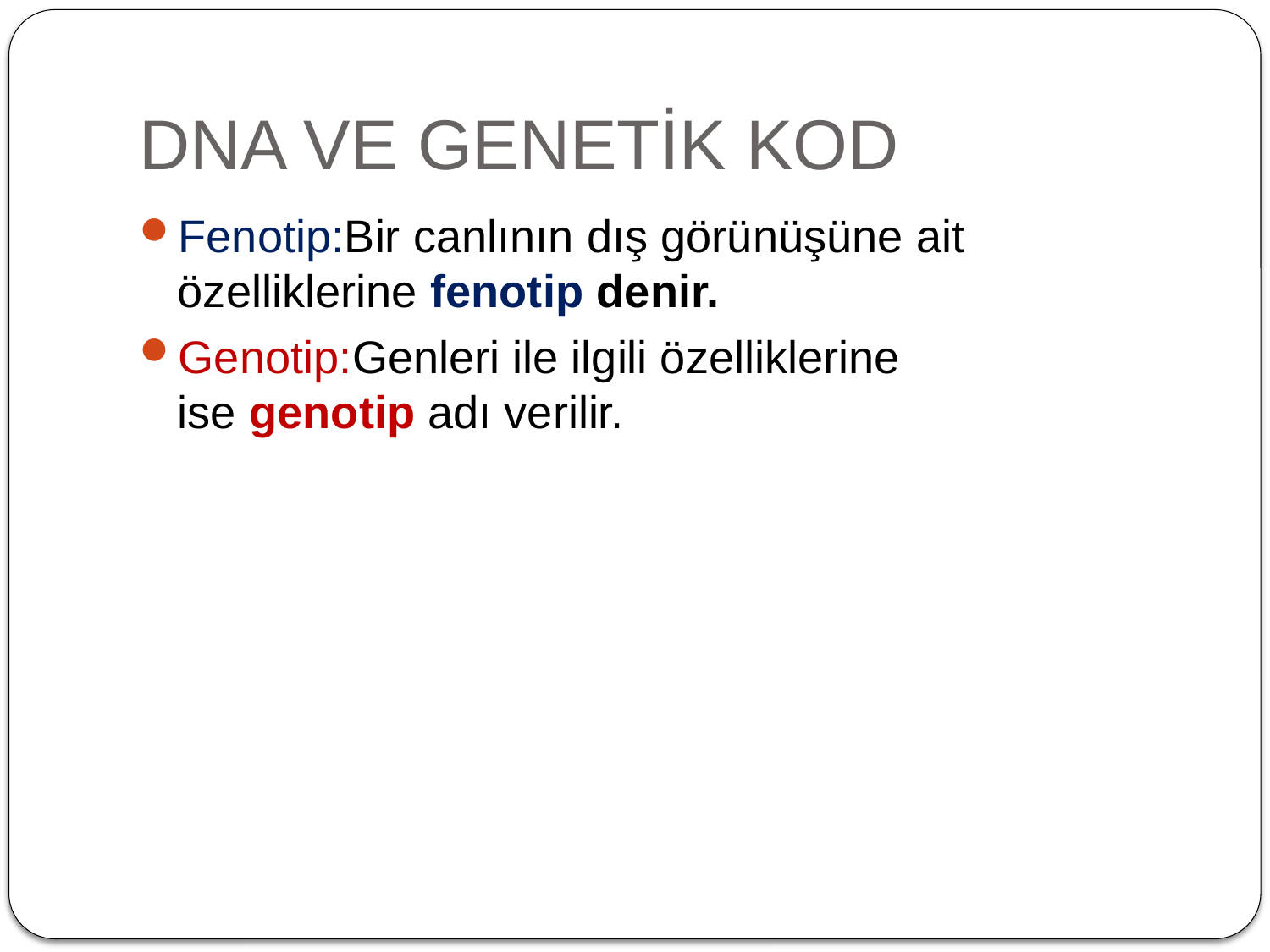

# DNA VE GENETİK KOD
Fenotip:Bir canlının dış görünüşüne ait özelliklerine fenotip denir.
Genotip:Genleri ile ilgili özelliklerine ise genotip adı verilir.